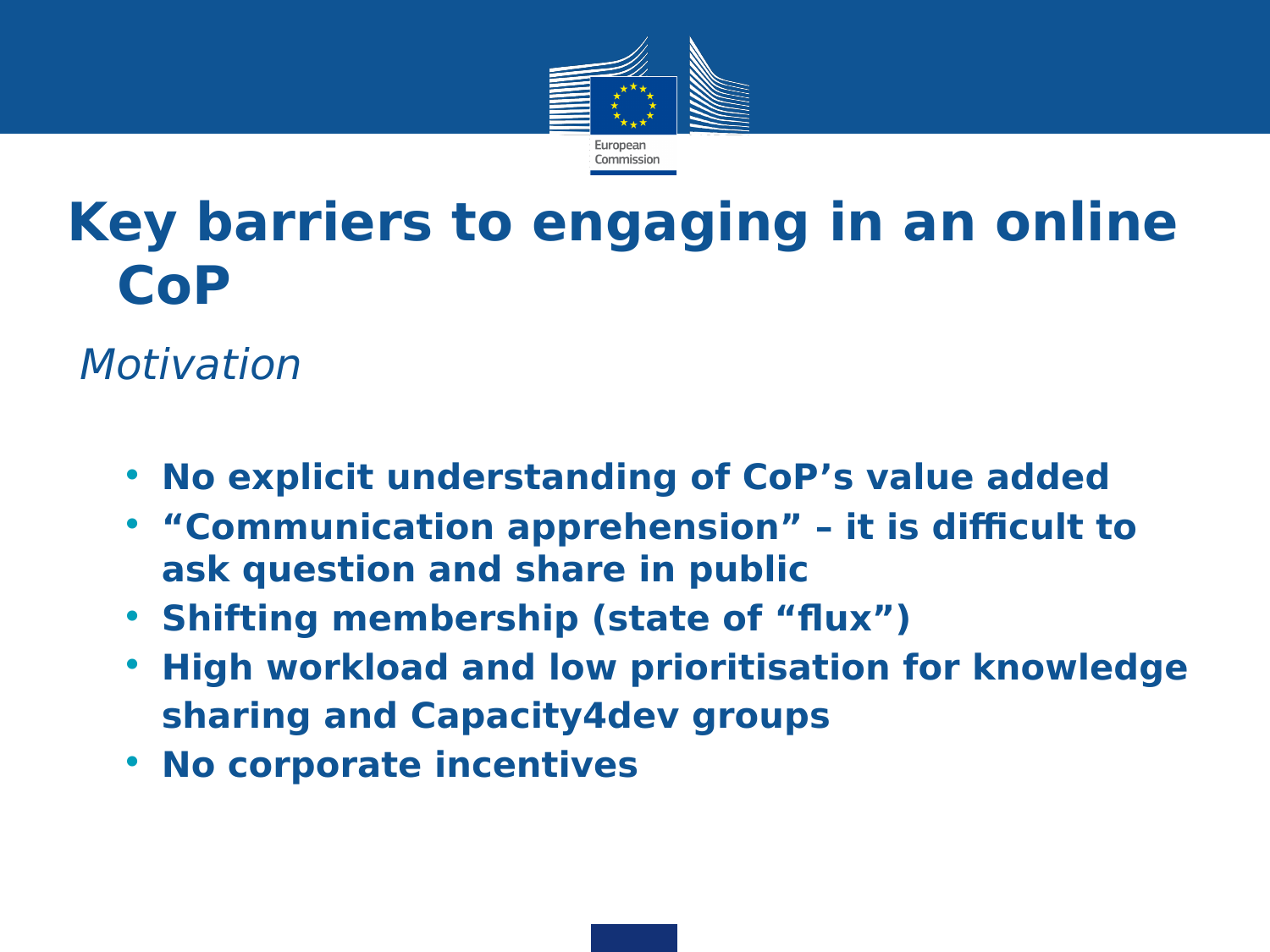

# Key barriers to engaging in an online CoP
Motivation

No explicit understanding of CoP’s value added
“Communication apprehension” – it is difficult to ask question and share in public
Shifting membership (state of “flux”)
High workload and low prioritisation for knowledge sharing and Capacity4dev groups
No corporate incentives